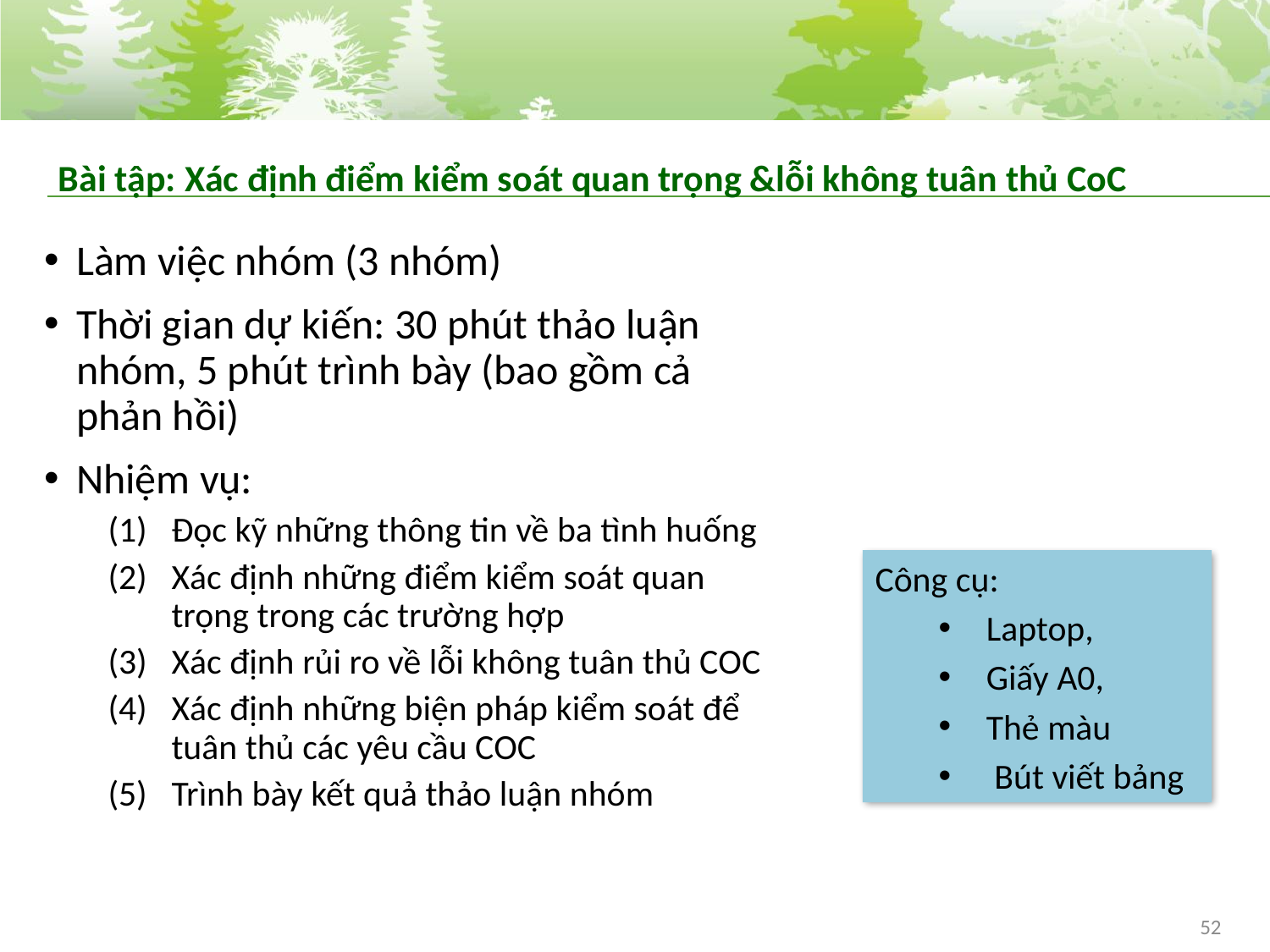

# Bài tập: Xác định điểm kiểm soát quan trọng &lỗi không tuân thủ CoC
Làm việc nhóm (3 nhóm)
Thời gian dự kiến: 30 phút thảo luận nhóm, 5 phút trình bày (bao gồm cả phản hồi)
Nhiệm vụ:
Đọc kỹ những thông tin về ba tình huống
Xác định những điểm kiểm soát quan trọng trong các trường hợp
Xác định rủi ro về lỗi không tuân thủ COC
Xác định những biện pháp kiểm soát để tuân thủ các yêu cầu COC
Trình bày kết quả thảo luận nhóm
Công cụ:
Laptop,
Giấy A0,
Thẻ màu
 Bút viết bảng
52